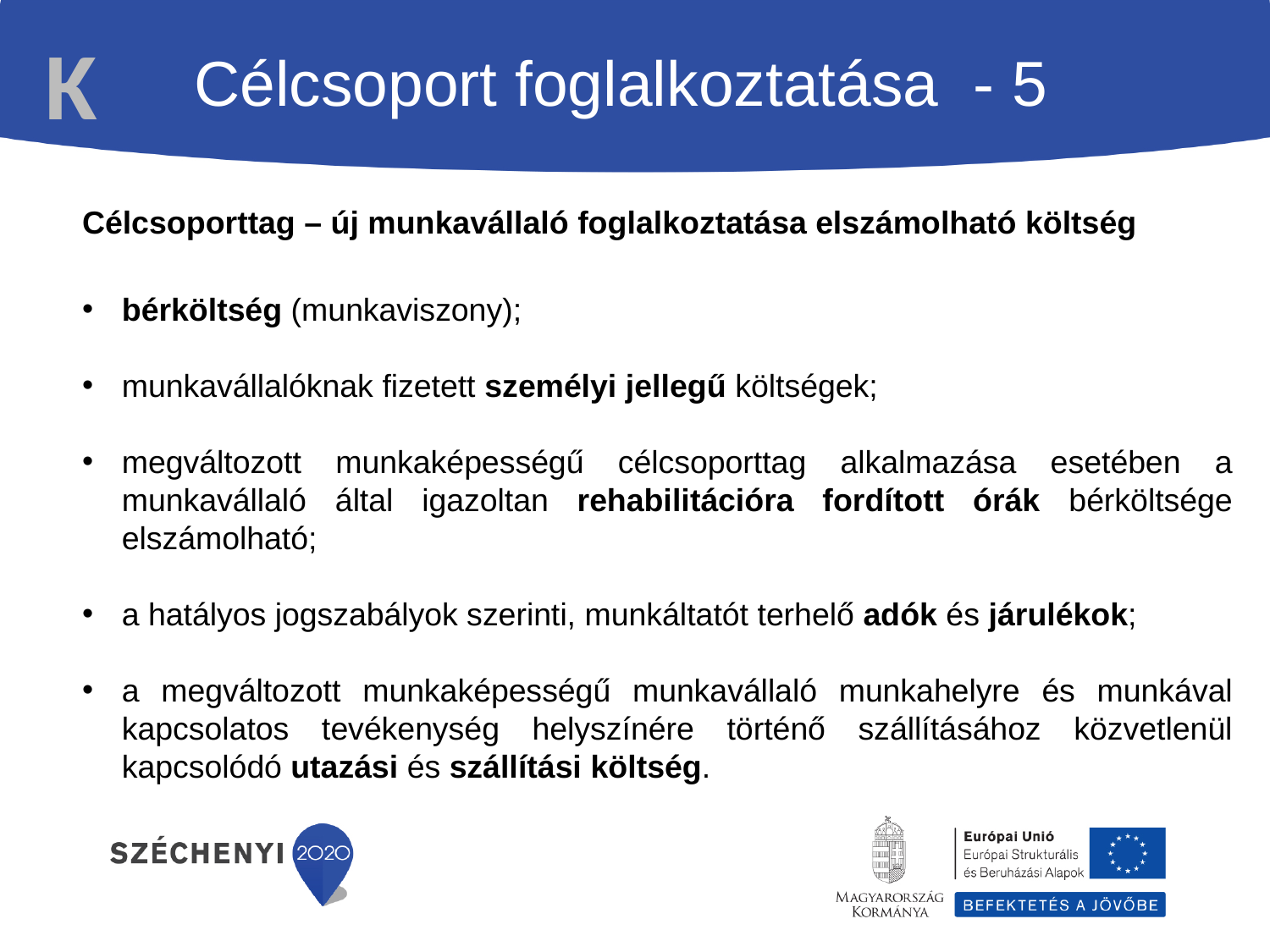

K
Célcsoport foglalkoztatása  - 5
Célcsoporttag – új munkavállaló foglalkoztatása elszámolható költség

bérköltség (munkaviszony);

munkavállalóknak fizetett személyi jellegű költségek;

megváltozott munkaképességű célcsoporttag alkalmazása esetében a munkavállaló által igazoltan rehabilitációra fordított órák bérköltsége elszámolható;

a hatályos jogszabályok szerinti, munkáltatót terhelő adók és járulékok;

a megváltozott munkaképességű munkavállaló munkahelyre és munkával kapcsolatos tevékenység helyszínére történő szállításához közvetlenül kapcsolódó utazási és szállítási költség.